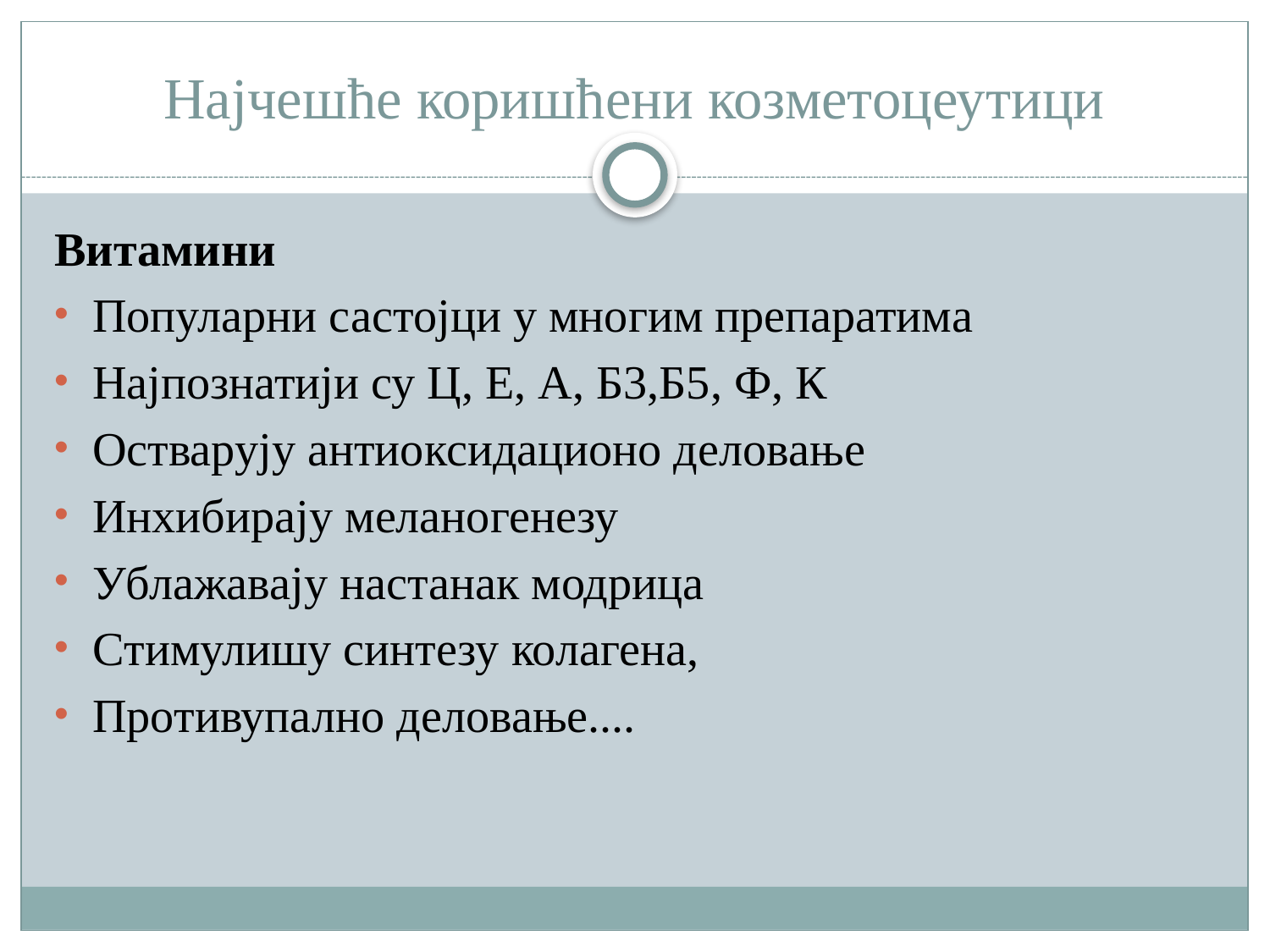

# Најчешће коришћени козметоцеутици
Витамини
Популарни састојци у многим препаратима
Најпознатији су Ц, Е, А, Б3,Б5, Ф, К
Остварују антиоксидационо деловање
Инхибирају меланогенезу
Ублажавају настанак модрица
Стимулишу синтезу колагена,
Противупално деловање....